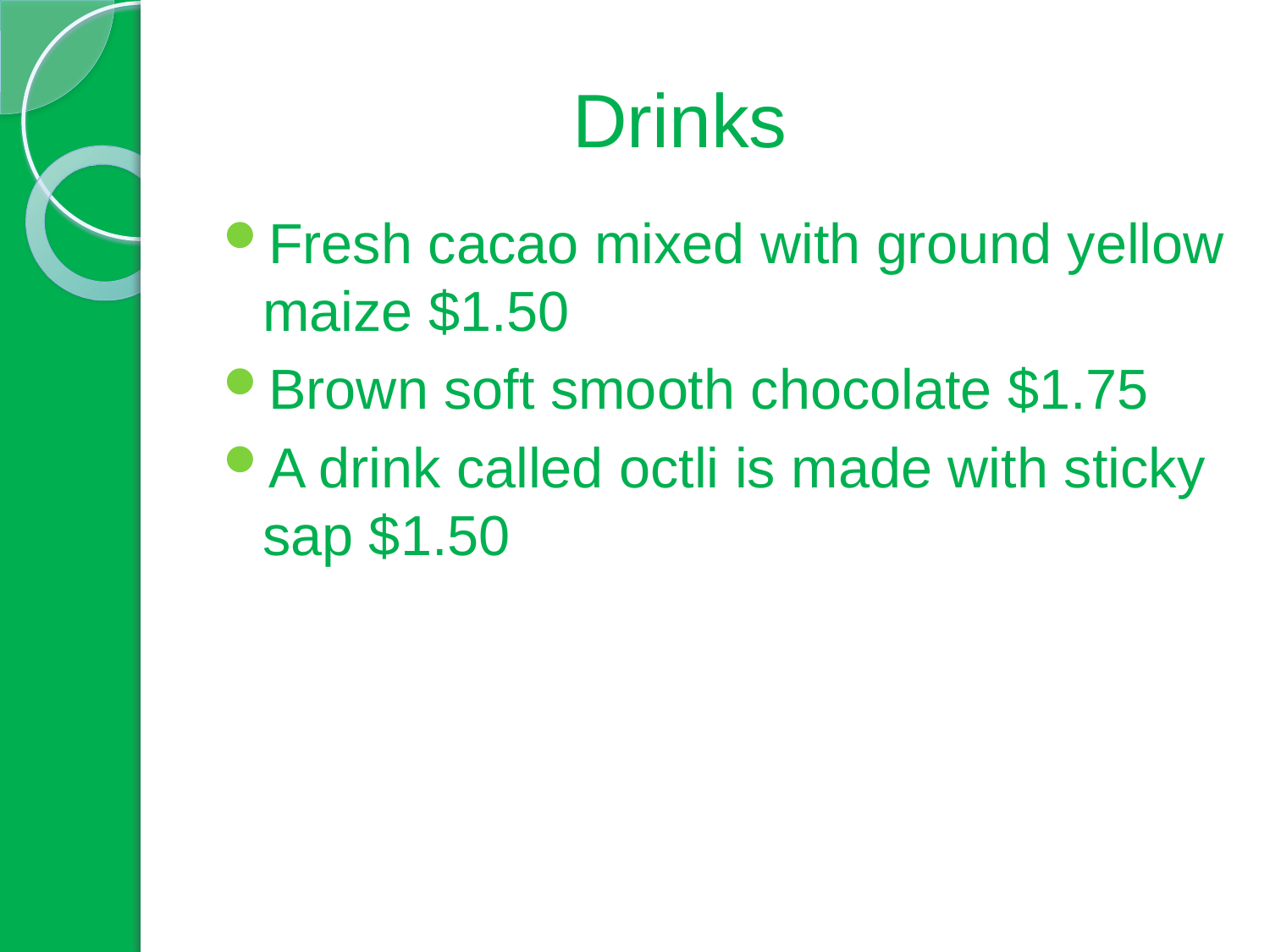

# Drinks
Fresh cacao mixed with ground yellow maize $1.50
Brown soft smooth chocolate $1.75
A drink called octli is made with sticky sap $1.50